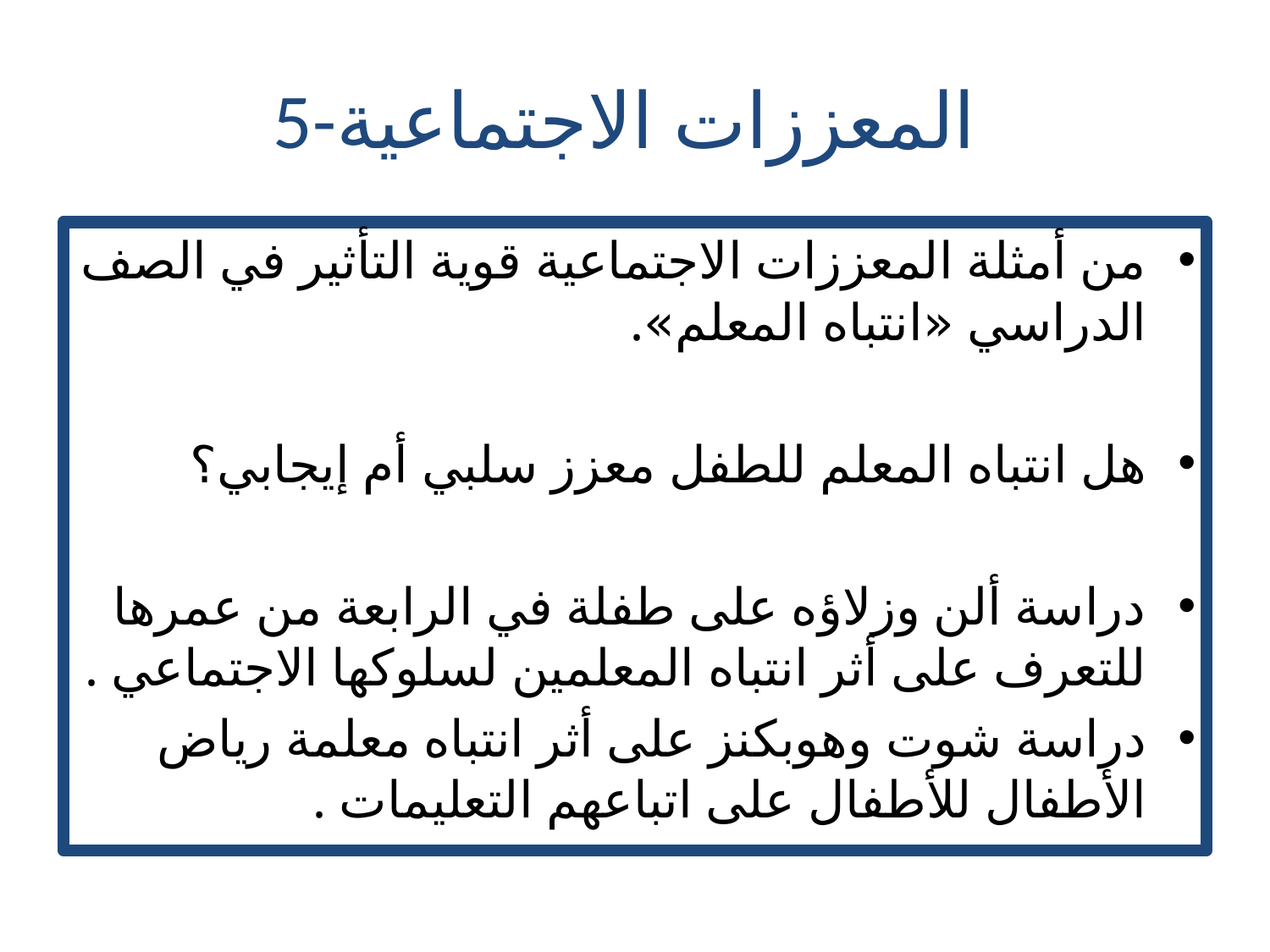

# 5-المعززات الاجتماعية
من أمثلة المعززات الاجتماعية قوية التأثير في الصف الدراسي «انتباه المعلم».

هل انتباه المعلم للطفل معزز سلبي أم إيجابي؟

دراسة ألن وزلاؤه على طفلة في الرابعة من عمرها للتعرف على أثر انتباه المعلمين لسلوكها الاجتماعي .
دراسة شوت وهوبكنز على أثر انتباه معلمة رياض الأطفال للأطفال على اتباعهم التعليمات .